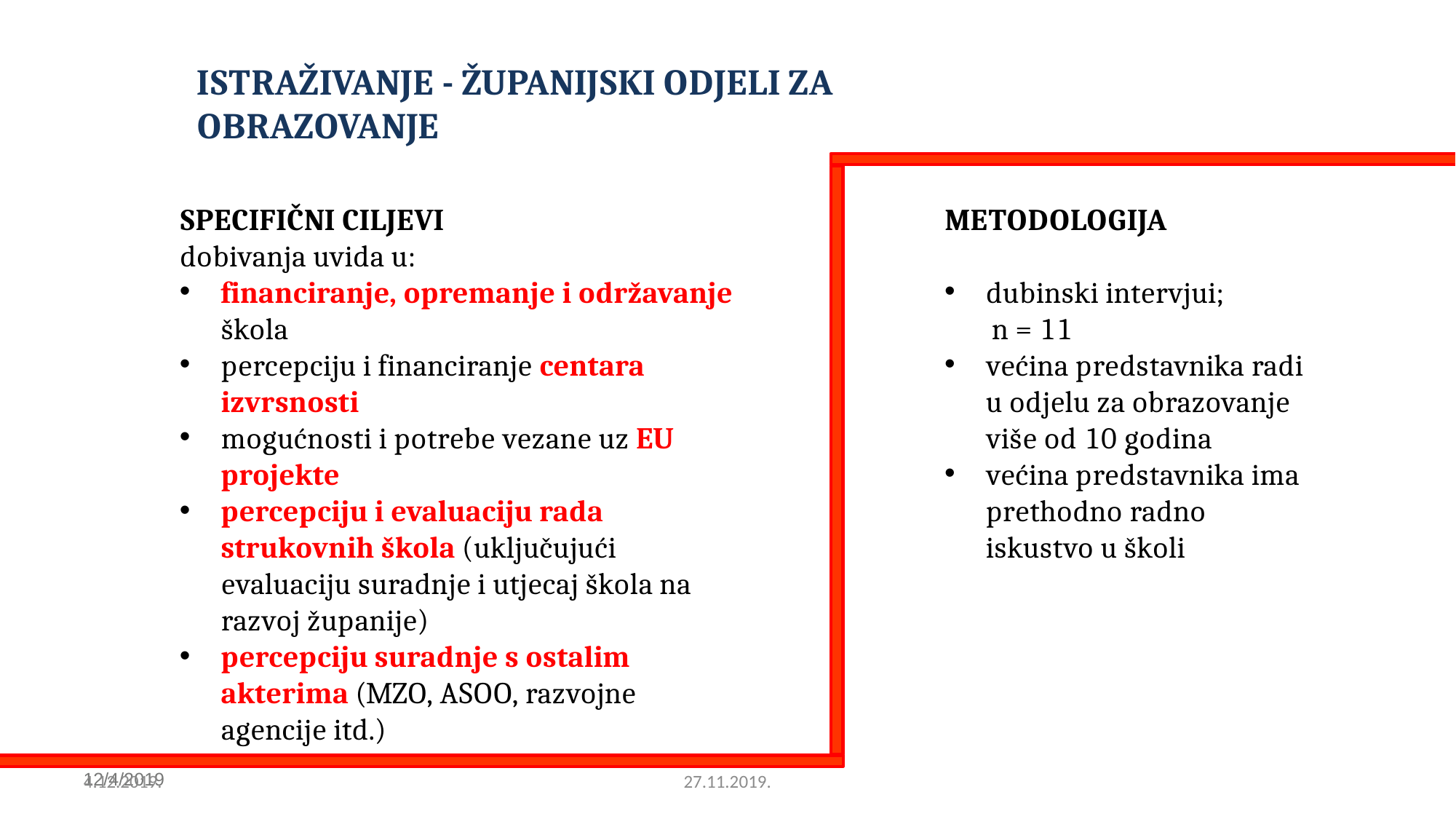

ISTRAŽIVANJE - ŽUPANIJSKI ODJELI ZA OBRAZOVANJE

SPECIFIČNI CILJEVI
dobivanja uvida u:
financiranje, opremanje i održavanje škola
percepciju i financiranje centara izvrsnosti
mogućnosti i potrebe vezane uz EU projekte
percepciju i evaluaciju rada strukovnih škola (uključujući evaluaciju suradnje i utjecaj škola na razvoj županije)
percepciju suradnje s ostalim akterima (MZO, ASOO, razvojne agencije itd.)
METODOLOGIJA

dubinski intervjui;
       n = 11
većina predstavnika radi u odjelu za obrazovanje više od 10 godina
većina predstavnika ima prethodno radno iskustvo u školi

4.12.2019.
27.11.2019.